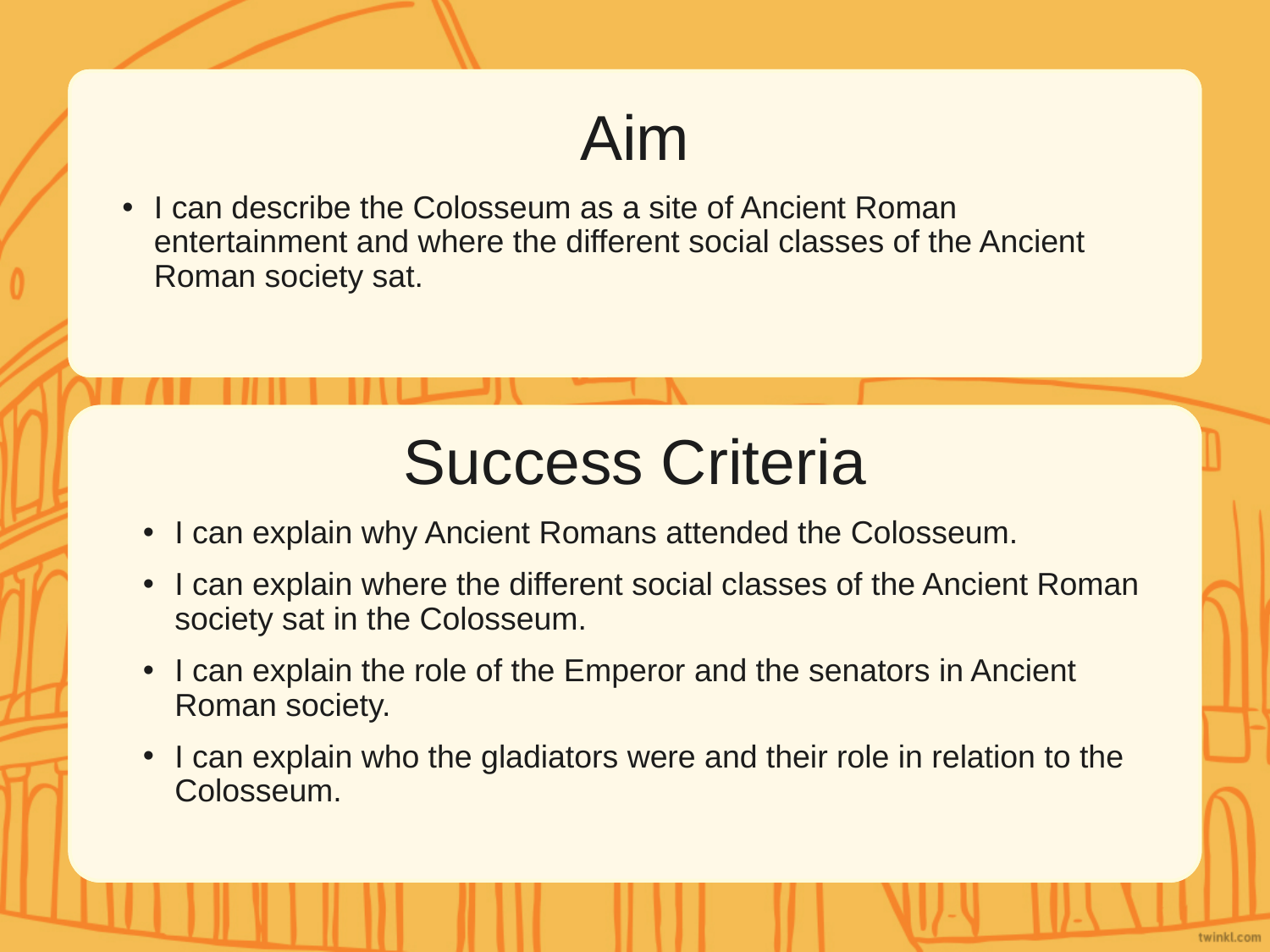

Aim
I can describe the Colosseum as a site of Ancient Roman entertainment and where the different social classes of the Ancient Roman society sat.

Success Criteria
I can explain why Ancient Romans attended the Colosseum.
I can explain where the different social classes of the Ancient Roman society sat in the Colosseum.
I can explain the role of the Emperor and the senators in Ancient Roman society.
I can explain who the gladiators were and their role in relation to the Colosseum.